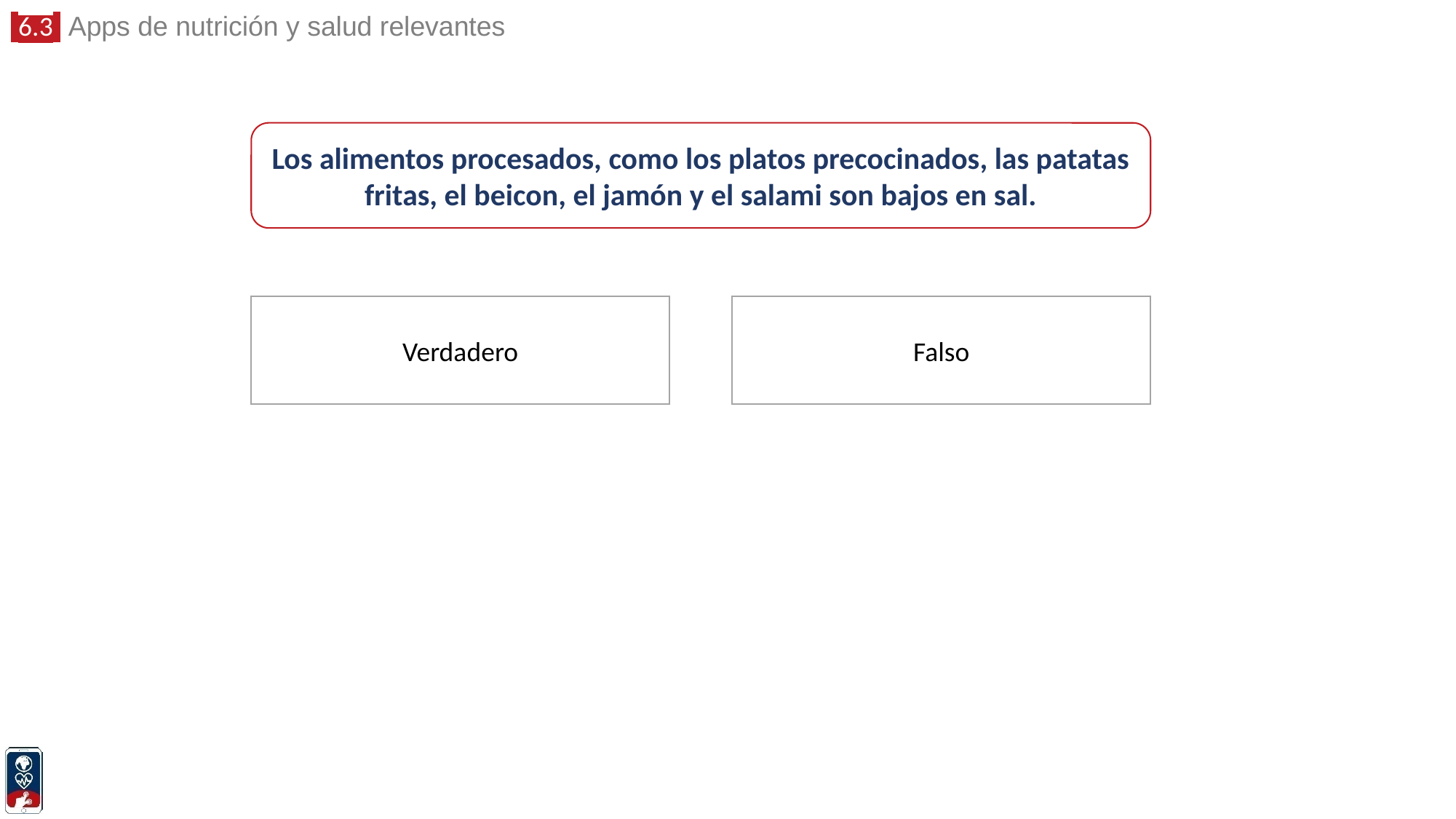

Los alimentos procesados, como los platos precocinados, las patatas fritas, el beicon, el jamón y el salami son bajos en sal.
Falso
Verdadero